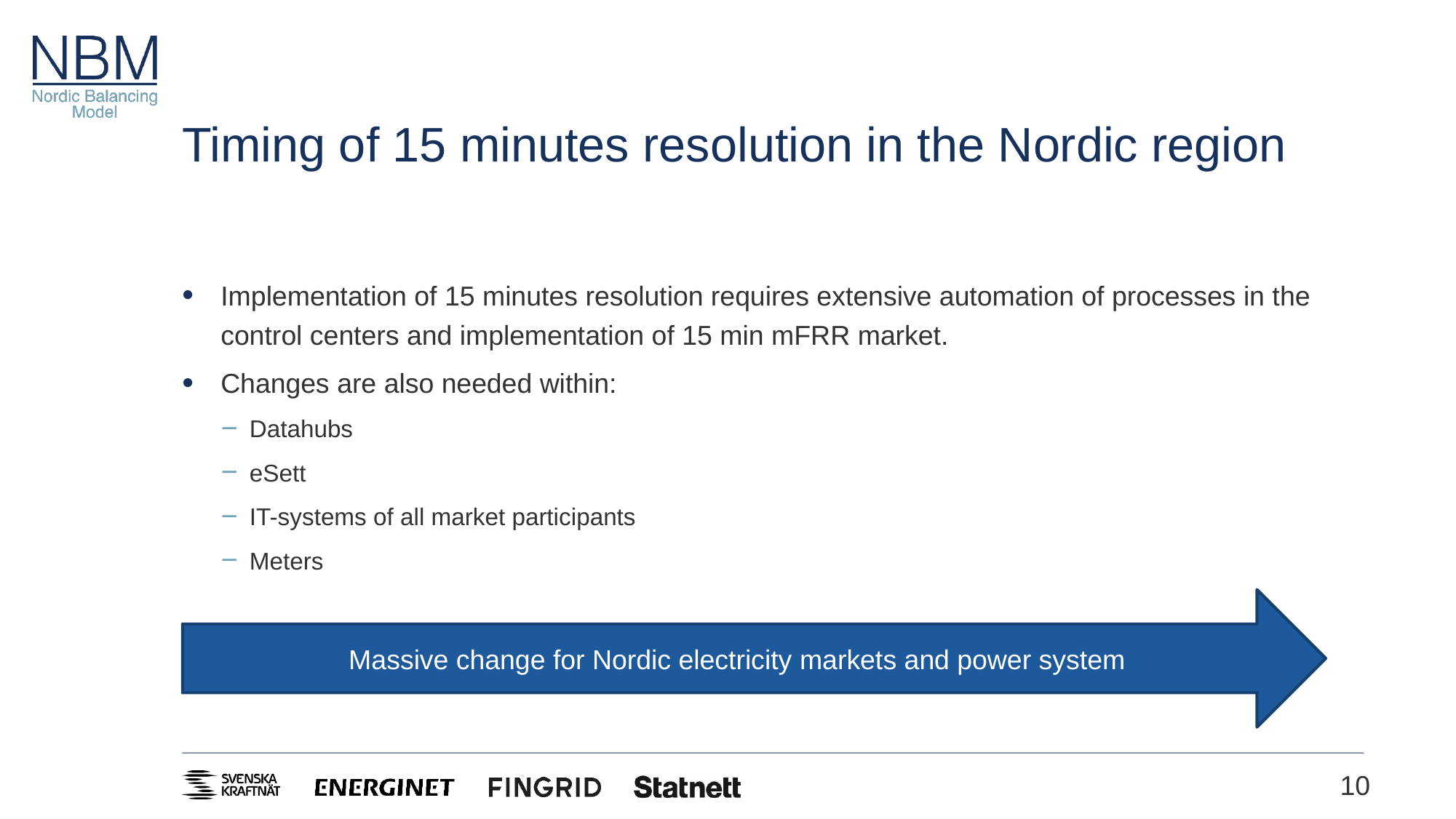

# Timing of 15 minutes resolution in the Nordic region
Implementation of 15 minutes resolution requires extensive automation of processes in the control centers and implementation of 15 min mFRR market.
Changes are also needed within:
Datahubs
eSett
IT-systems of all market participants
Meters
Massive change for Nordic electricity markets and power system